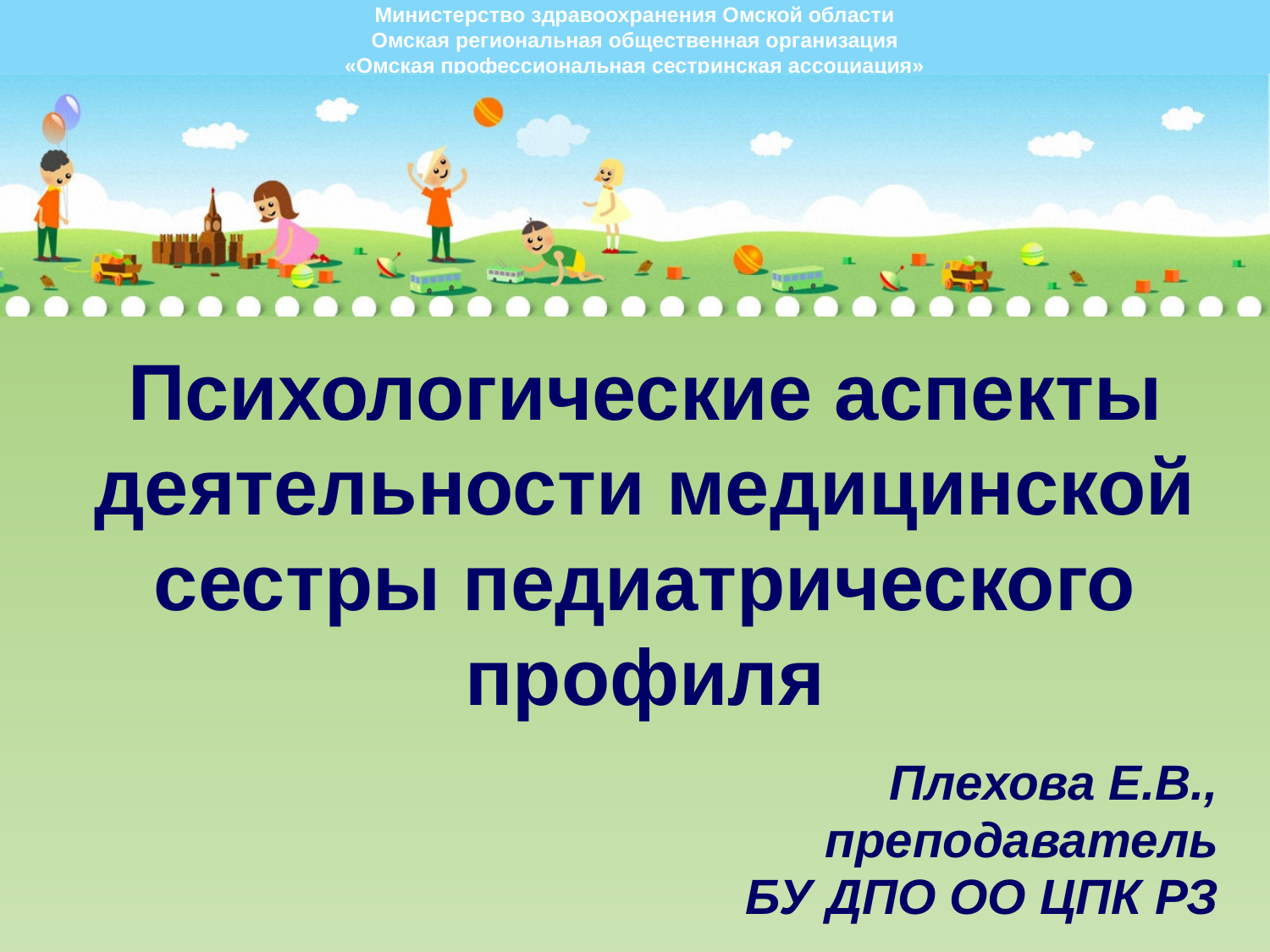

# Психологические аспекты деятельности медицинской сестры педиатрического профиля
Плехова Е.В.,
преподаватель
БУ ДПО ОО ЦПК РЗ